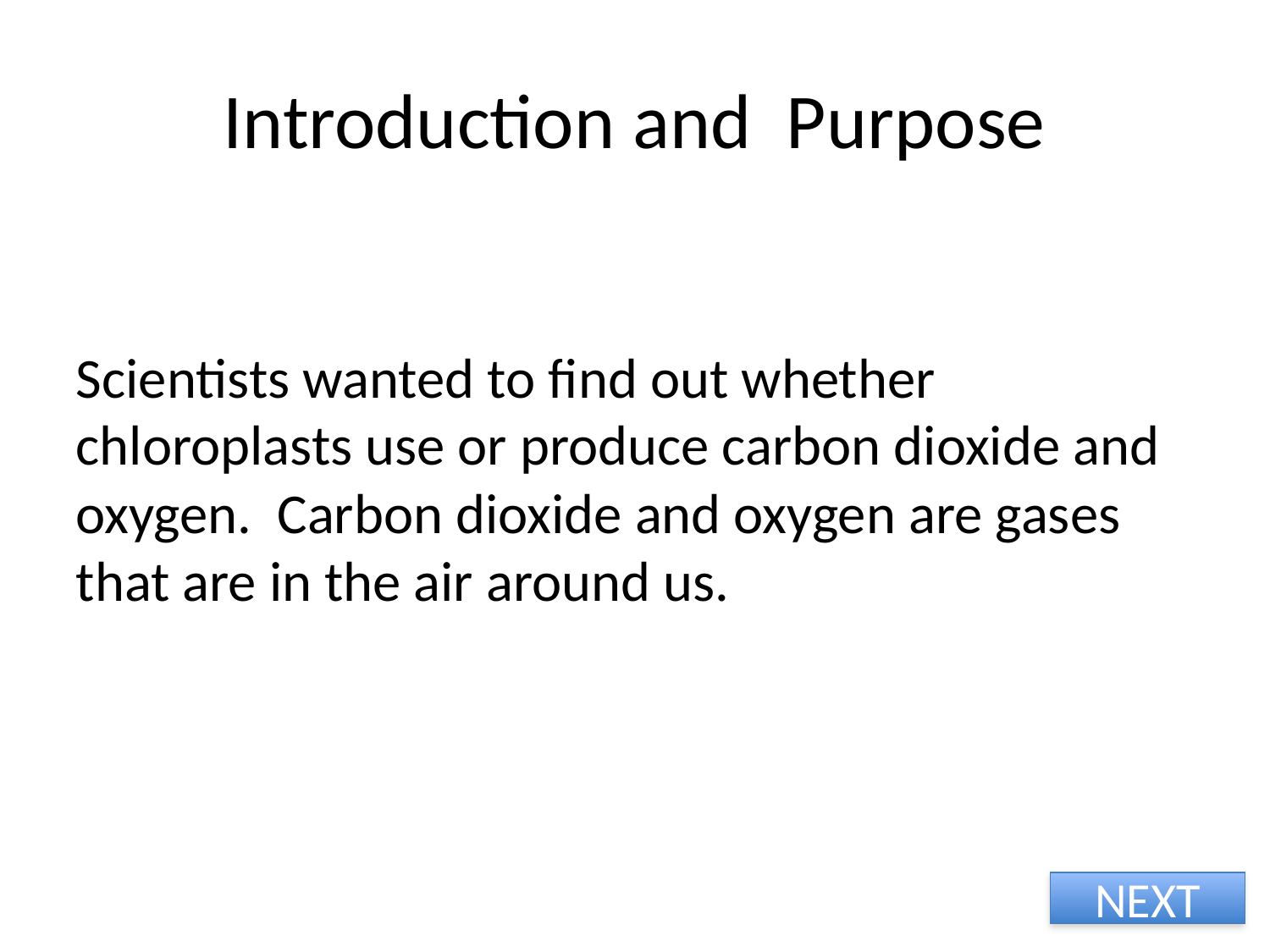

# Introduction and  Purpose
Scientists wanted to find out whether chloroplasts use or produce carbon dioxide and oxygen.  Carbon dioxide and oxygen are gases that are in the air around us.

NEXT